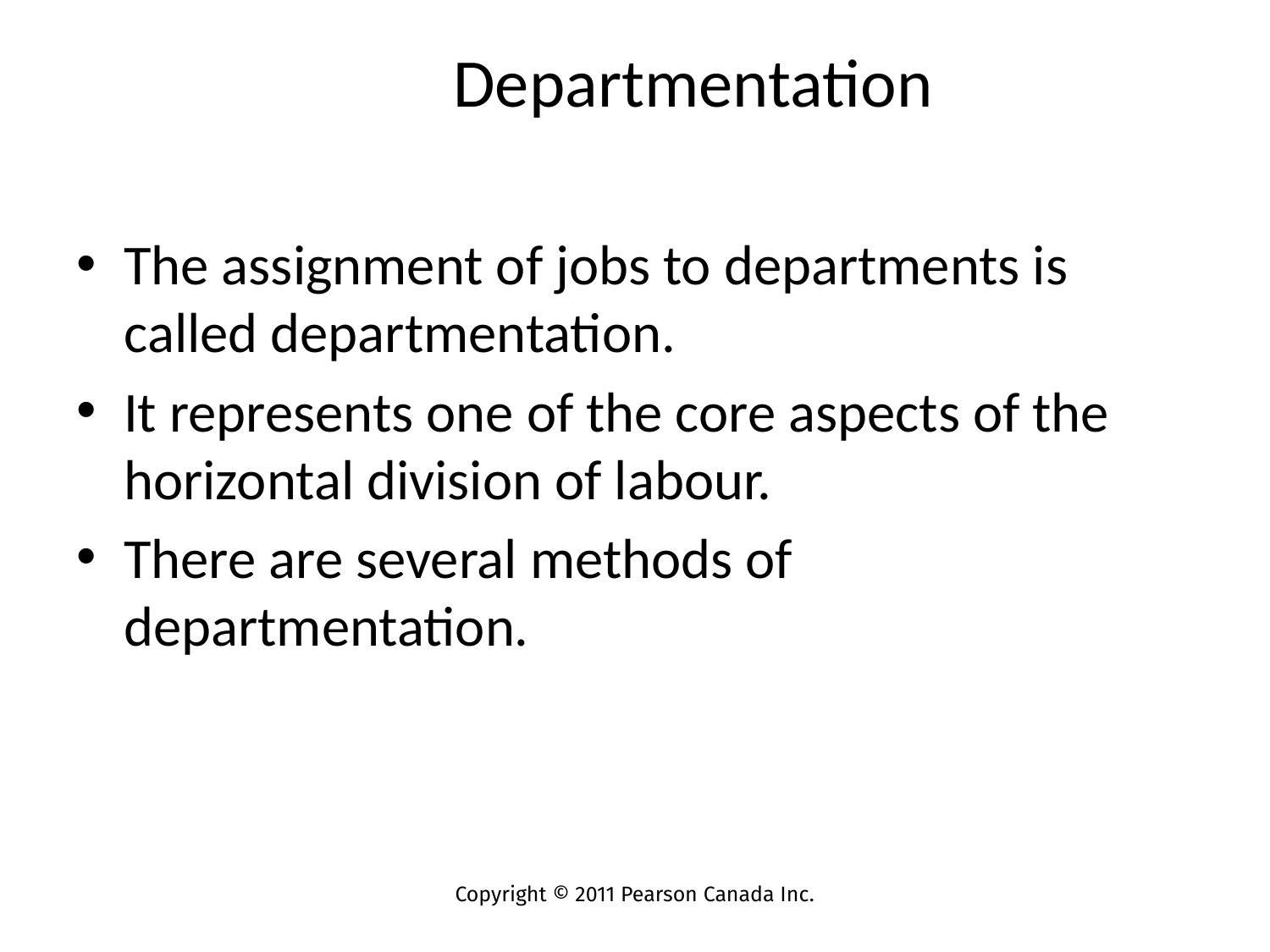

# Departmentation
The assignment of jobs to departments is called departmentation.
It represents one of the core aspects of the horizontal division of labour.
There are several methods of departmentation.
Copyright © 2011 Pearson Canada Inc.